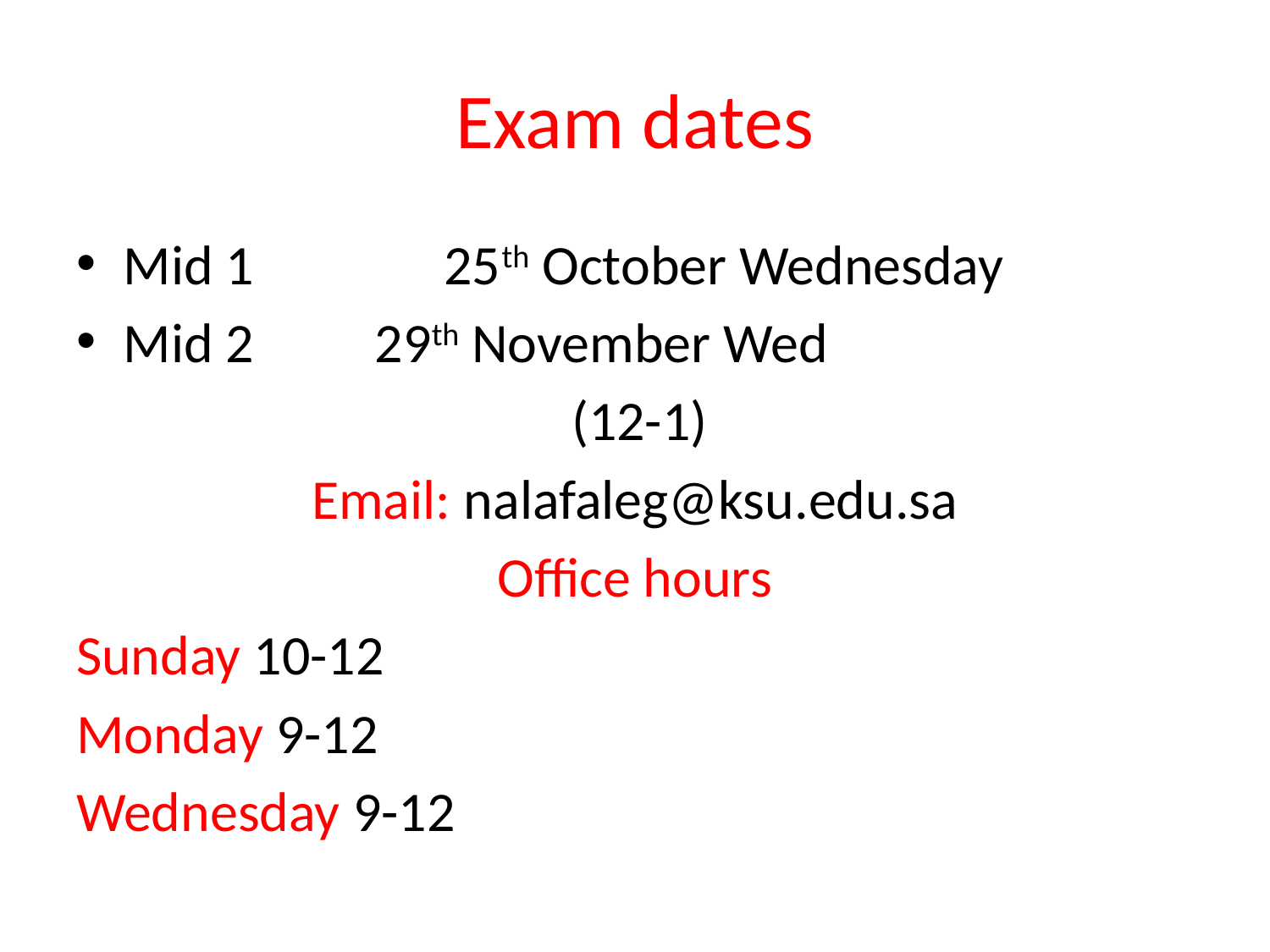

# Exam dates
Mid 1               25th October Wednesday
Mid 2		29th November Wed
                                       (12-1)
Email: nalafaleg@ksu.edu.sa
Office hours
Sunday 10-12
Monday 9-12
Wednesday 9-12